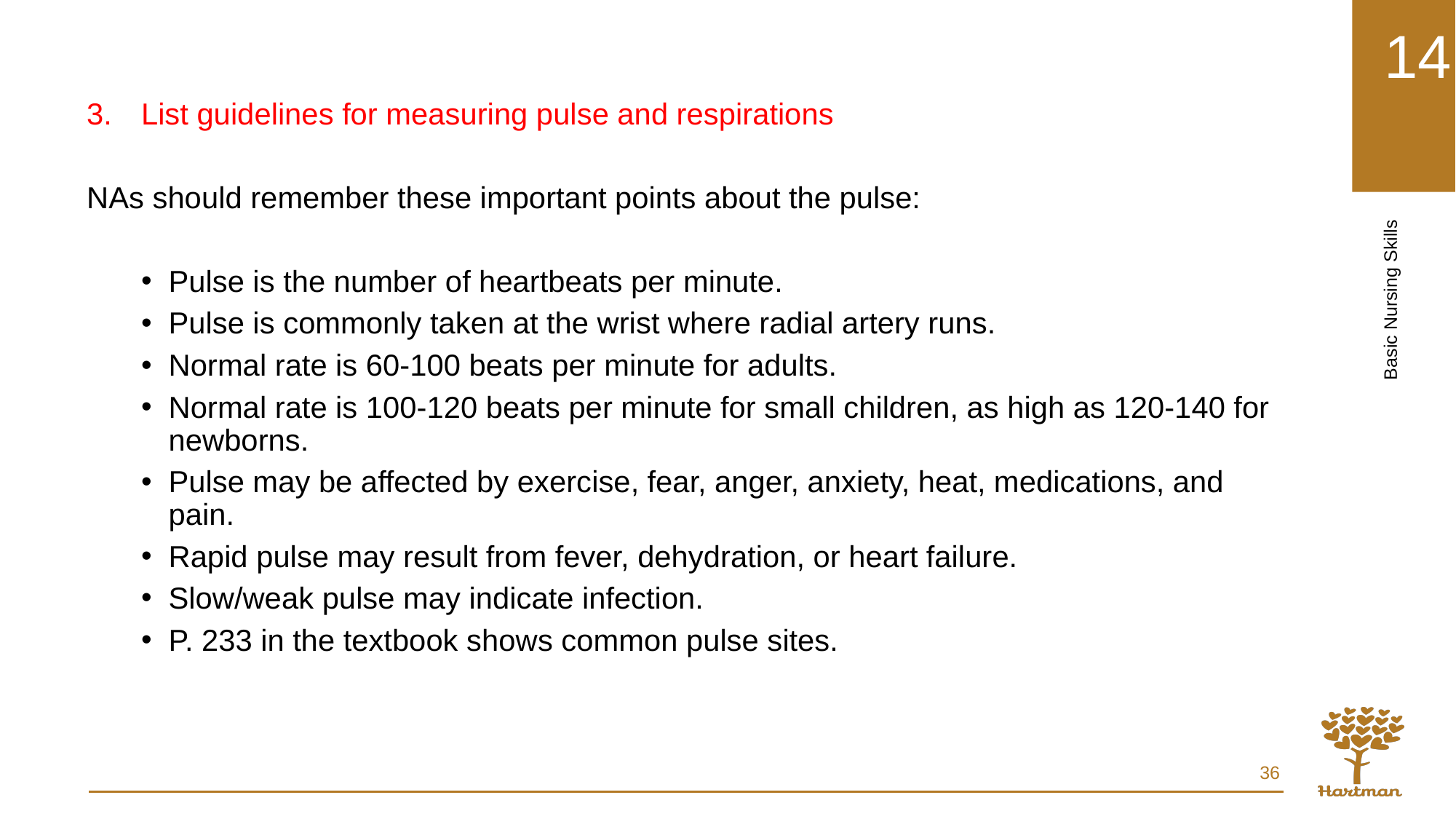

List guidelines for measuring pulse and respirations

NAs should remember these important points about the pulse:

Pulse is the number of heartbeats per minute.
Pulse is commonly taken at the wrist where radial artery runs.
Normal rate is 60-100 beats per minute for adults.
Normal rate is 100-120 beats per minute for small children, as high as 120-140 for newborns.
Pulse may be affected by exercise, fear, anger, anxiety, heat, medications, and pain.
Rapid pulse may result from fever, dehydration, or heart failure.
Slow/weak pulse may indicate infection.
P. 233 in the textbook shows common pulse sites.
36